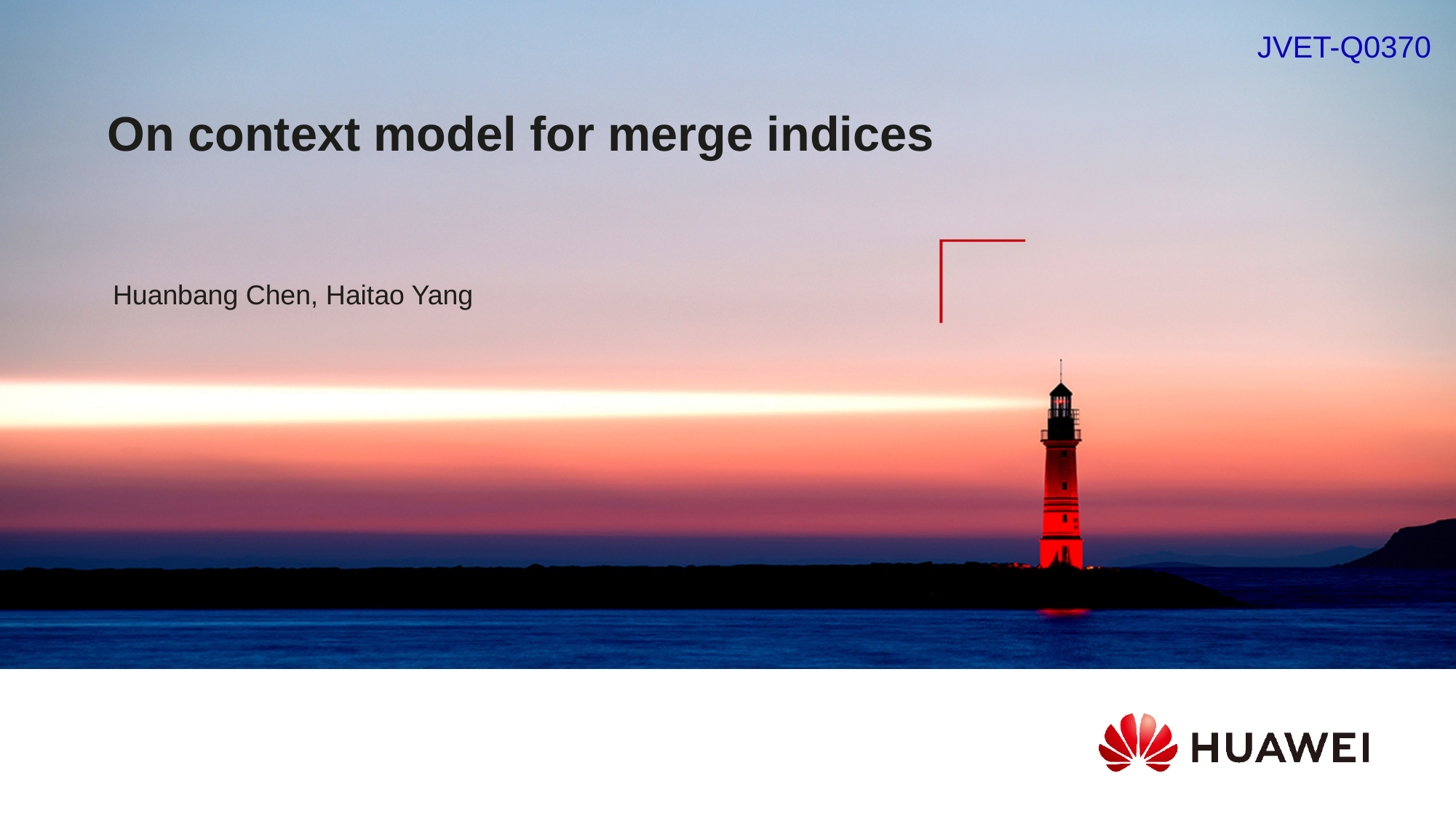

JVET-Q0370
# On context model for merge indices
Huanbang Chen, Haitao Yang